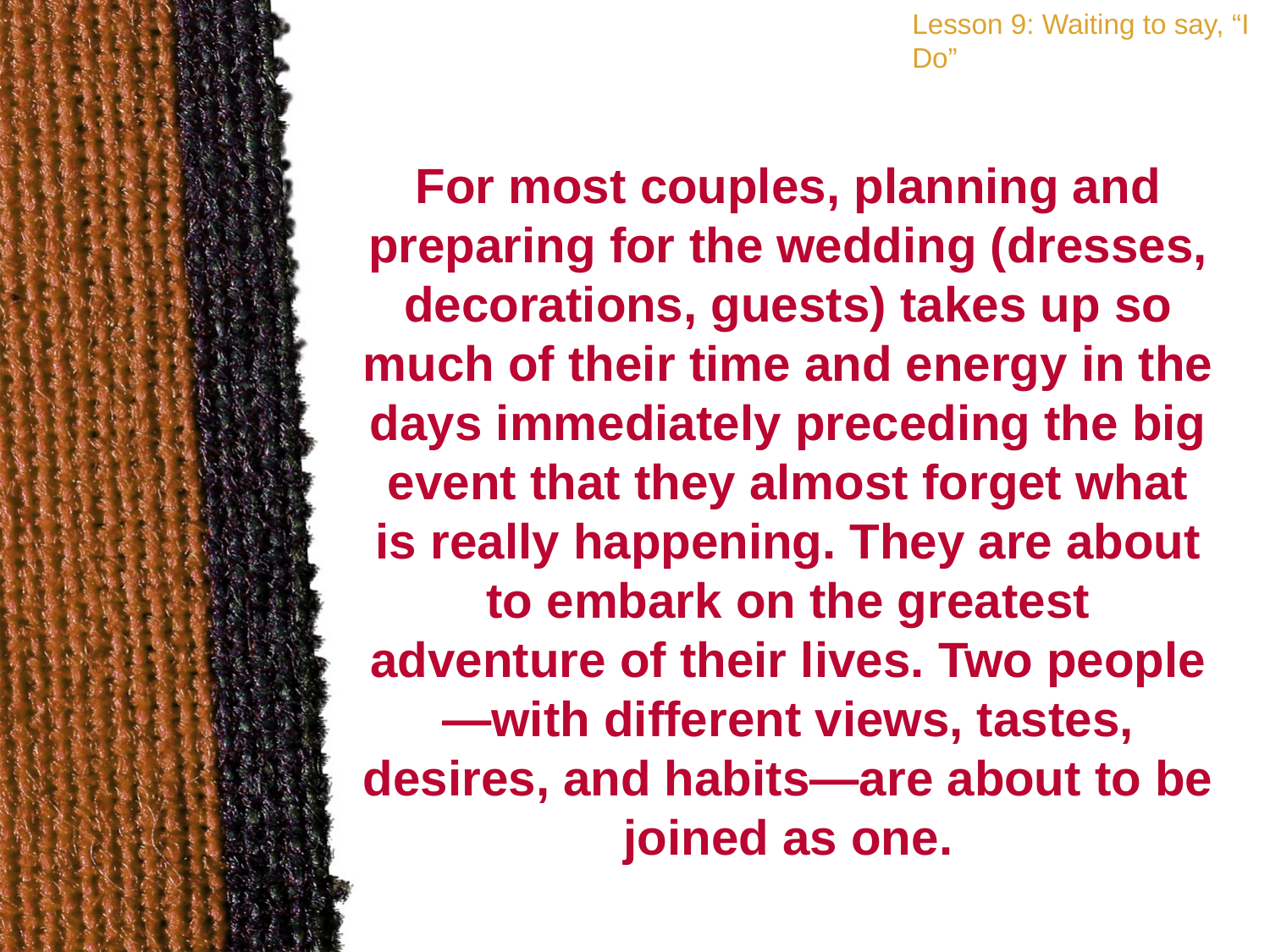

Lesson 9: Waiting to say, “I Do”
For most couples, planning and preparing for the wedding (dresses, decorations, guests) takes up so much of their time and energy in the days immediately preceding the big event that they almost forget what is really happening. They are about to embark on the greatest adventure of their lives. Two people—with different views, tastes, desires, and habits—are about to be joined as one.